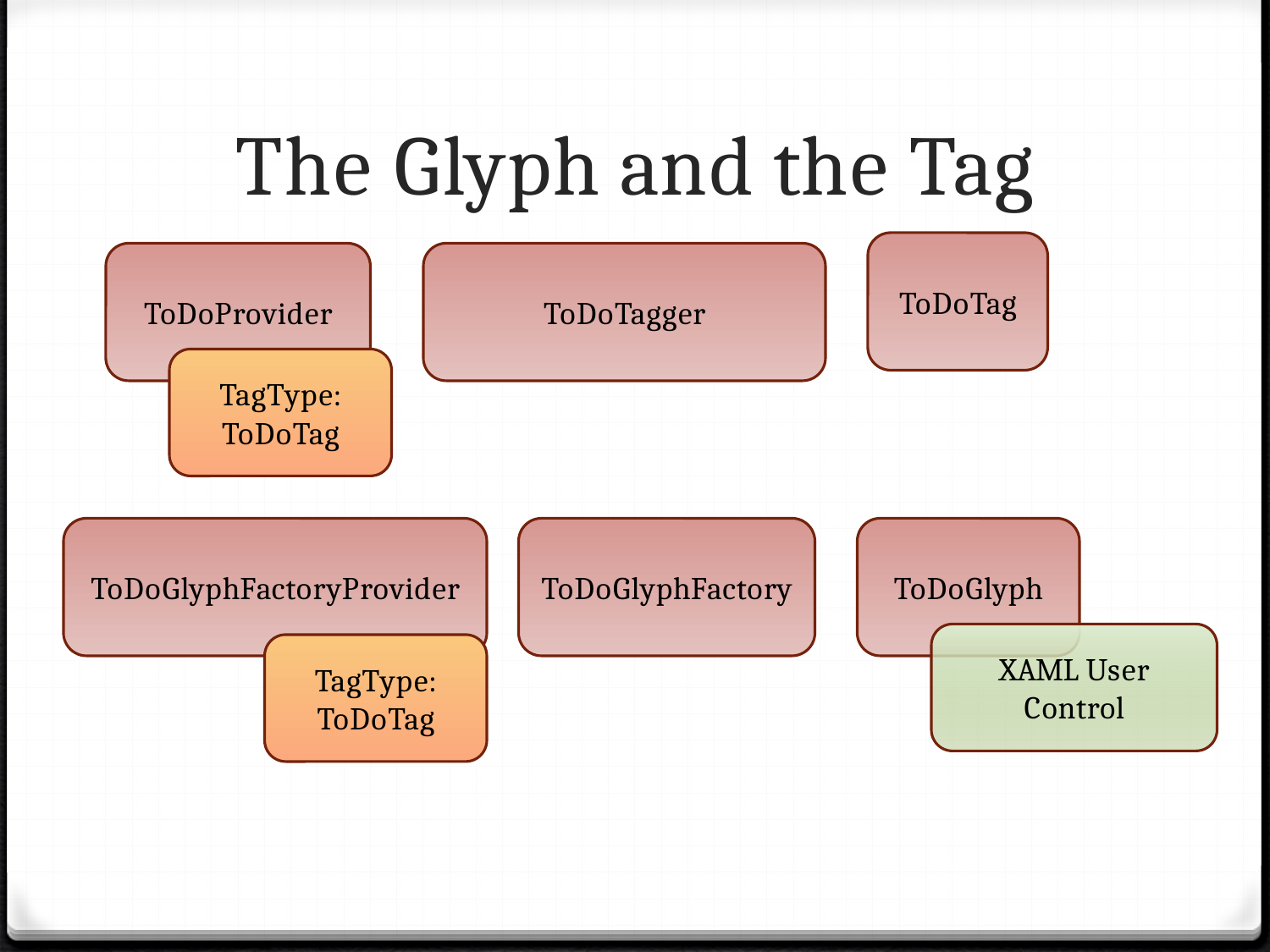

# The Glyph and the Tag
ToDoTag
ToDoProvider
ToDoTagger
TagType: ToDoTag
ToDoGlyphFactoryProvider
ToDoGlyphFactory
ToDoGlyph
XAML User Control
TagType: ToDoTag